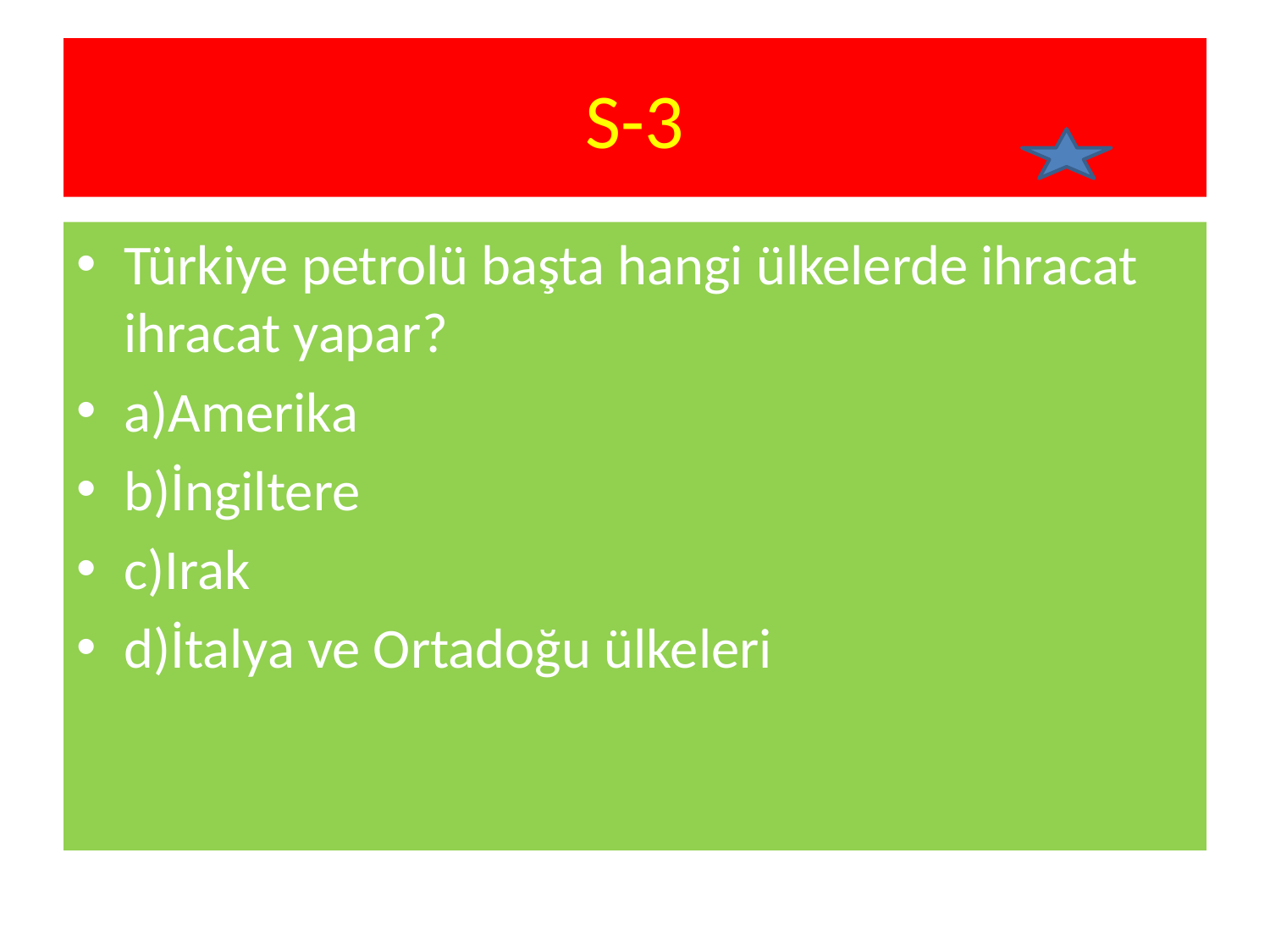

# S-3

Türkiye petrolü başta hangi ülkelerde ihracat  ihracat yapar?
a)Amerika
b)İngiltere
c)Irak
d)İtalya ve Ortadoğu ülkeleri